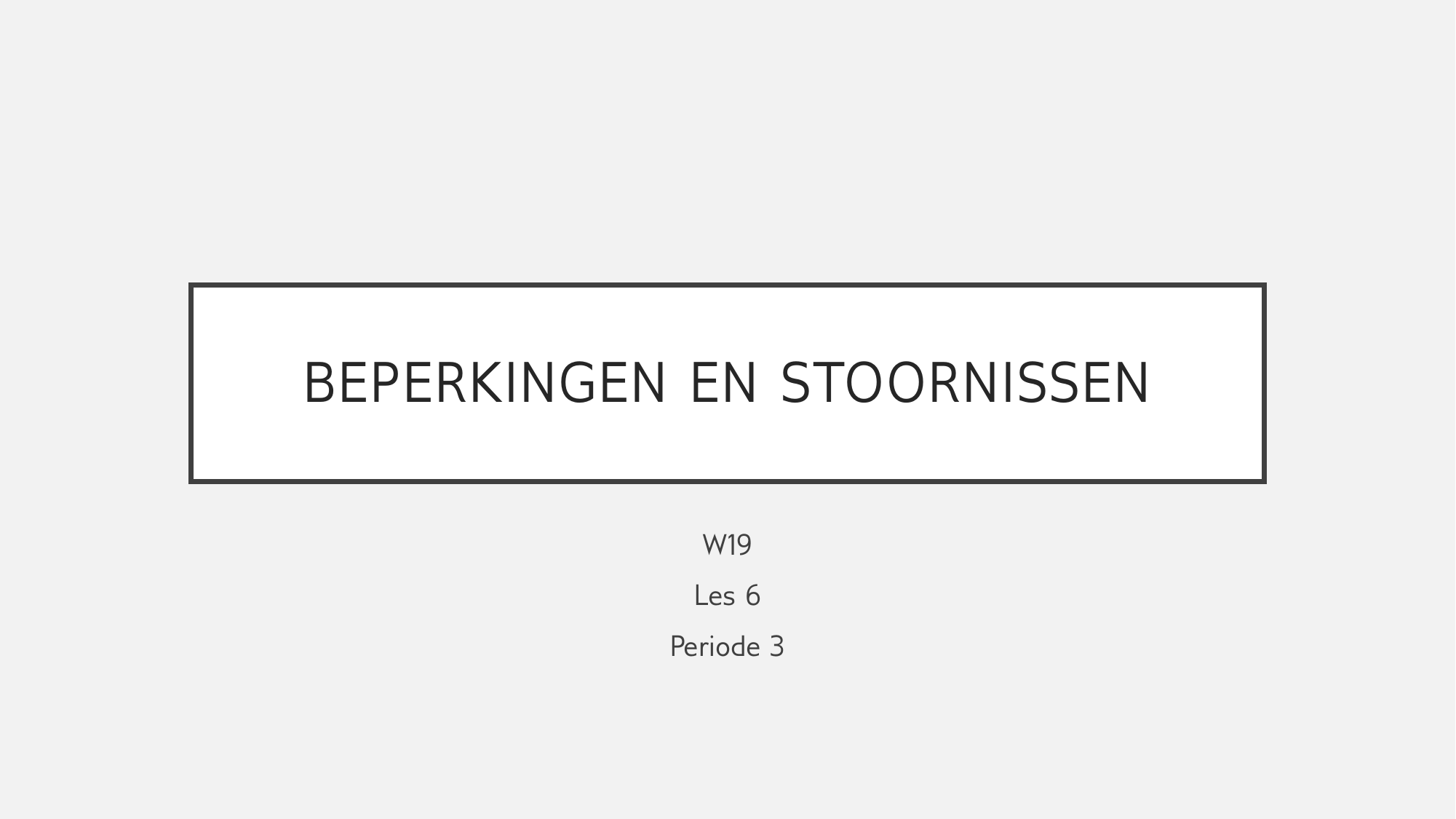

# Beperkingen en stoornissen
W19
Les 6
Periode 3